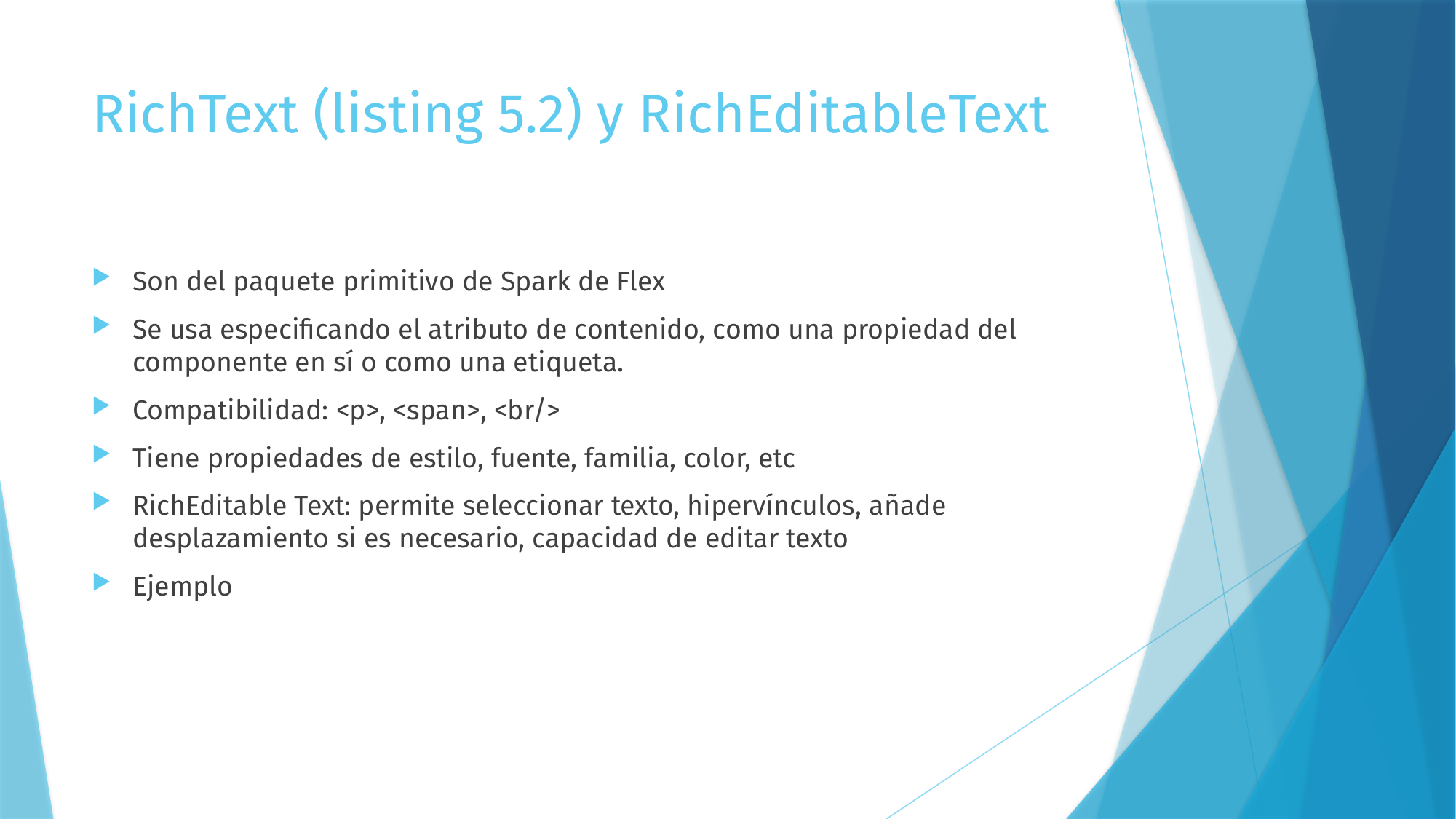

# RichText (listing 5.2) y RichEditableText
Son del paquete primitivo de Spark de Flex
Se usa especificando el atributo de contenido, como una propiedad del componente en sí o como una etiqueta.
Compatibilidad: <p>, <span>, <br/>
Tiene propiedades de estilo, fuente, familia, color, etc
RichEditable Text: permite seleccionar texto, hipervínculos, añade desplazamiento si es necesario, capacidad de editar texto
Ejemplo